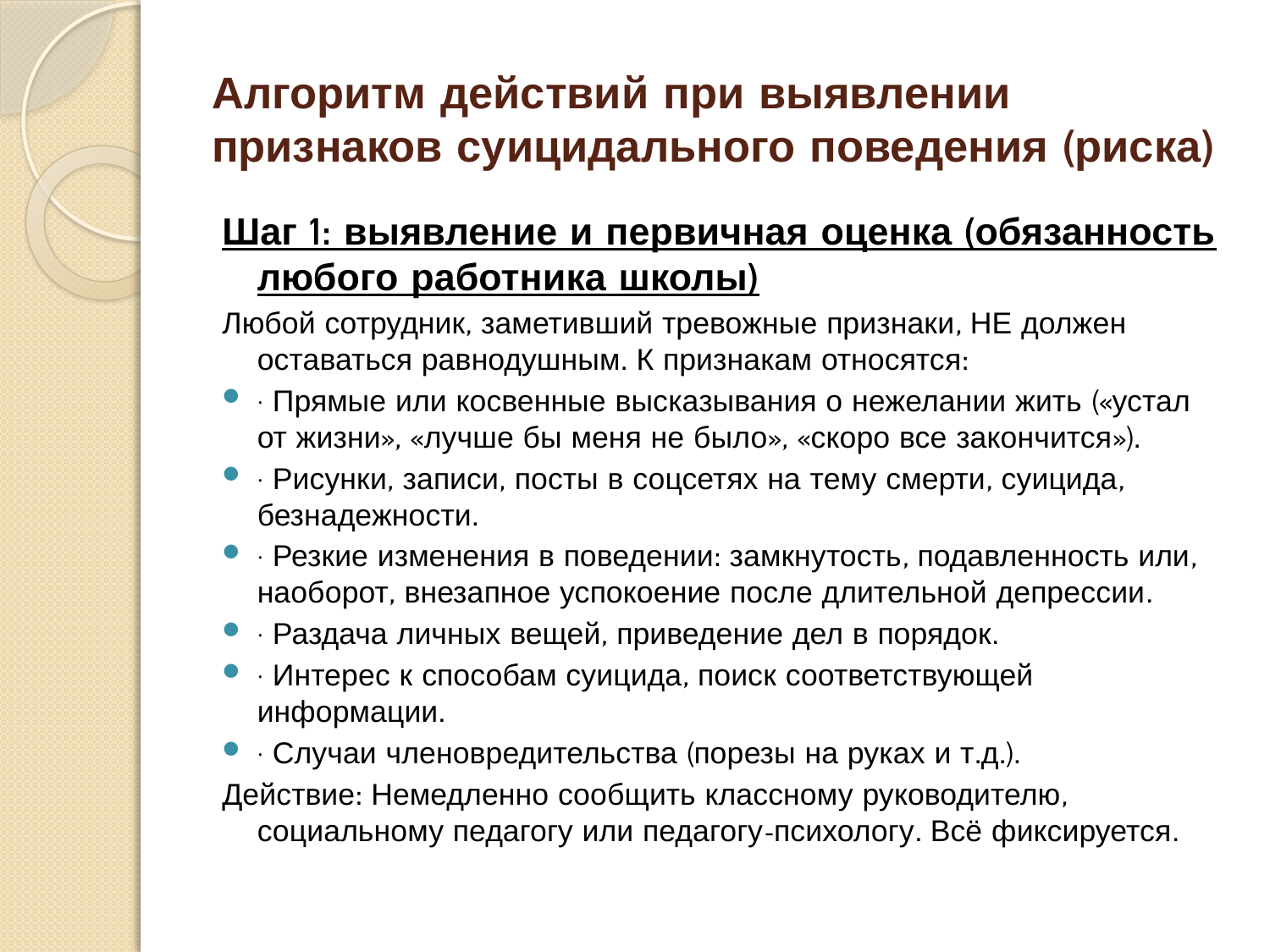

# Алгоритм действий при выявлении признаков суицидального поведения (риска)
Шаг 1: выявление и первичная оценка (обязанность любого работника школы)
Любой сотрудник, заметивший тревожные признаки, НЕ должен оставаться равнодушным. К признакам относятся:
· Прямые или косвенные высказывания о нежелании жить («устал от жизни», «лучше бы меня не было», «скоро все закончится»).
· Рисунки, записи, посты в соцсетях на тему смерти, суицида, безнадежности.
· Резкие изменения в поведении: замкнутость, подавленность или, наоборот, внезапное успокоение после длительной депрессии.
· Раздача личных вещей, приведение дел в порядок.
· Интерес к способам суицида, поиск соответствующей информации.
· Случаи членовредительства (порезы на руках и т.д.).
Действие: Немедленно сообщить классному руководителю, социальному педагогу или педагогу-психологу. Всё фиксируется.